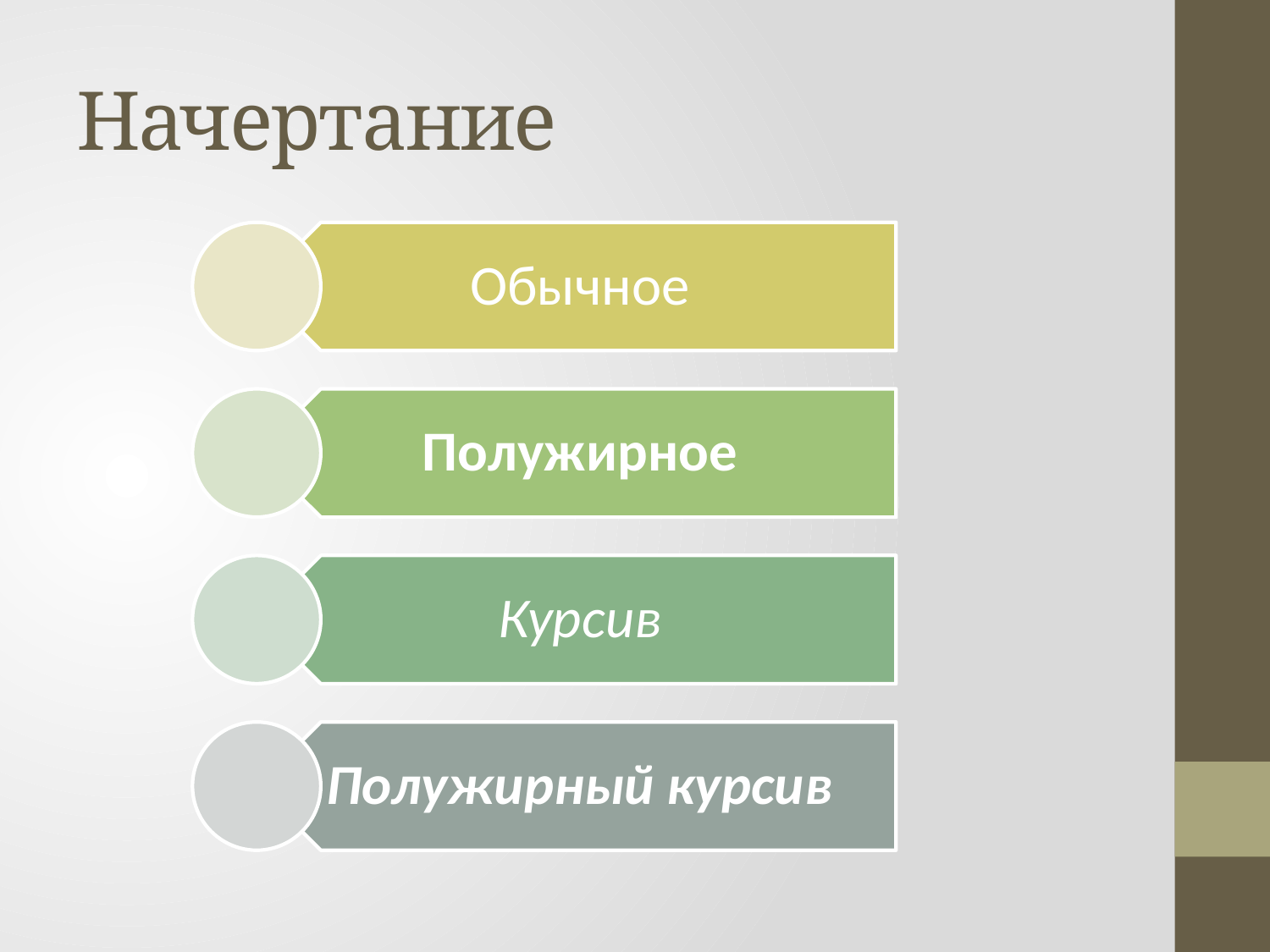

# Начертание
Обычное
Полужирное
Курсив
Полужирный курсив